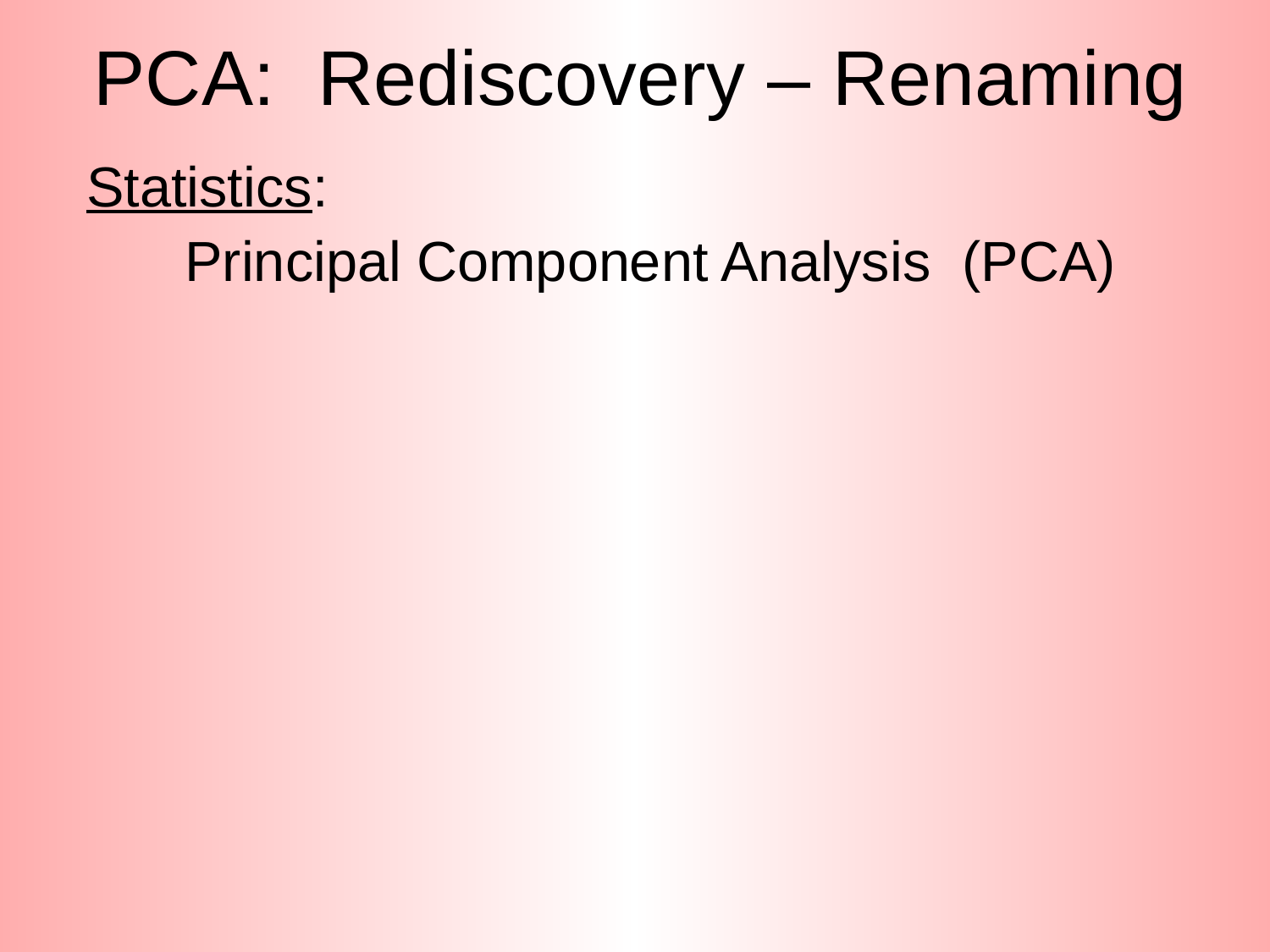

# PCA:  Rediscovery – Renaming
Statistics:
Principal Component Analysis  (PCA)